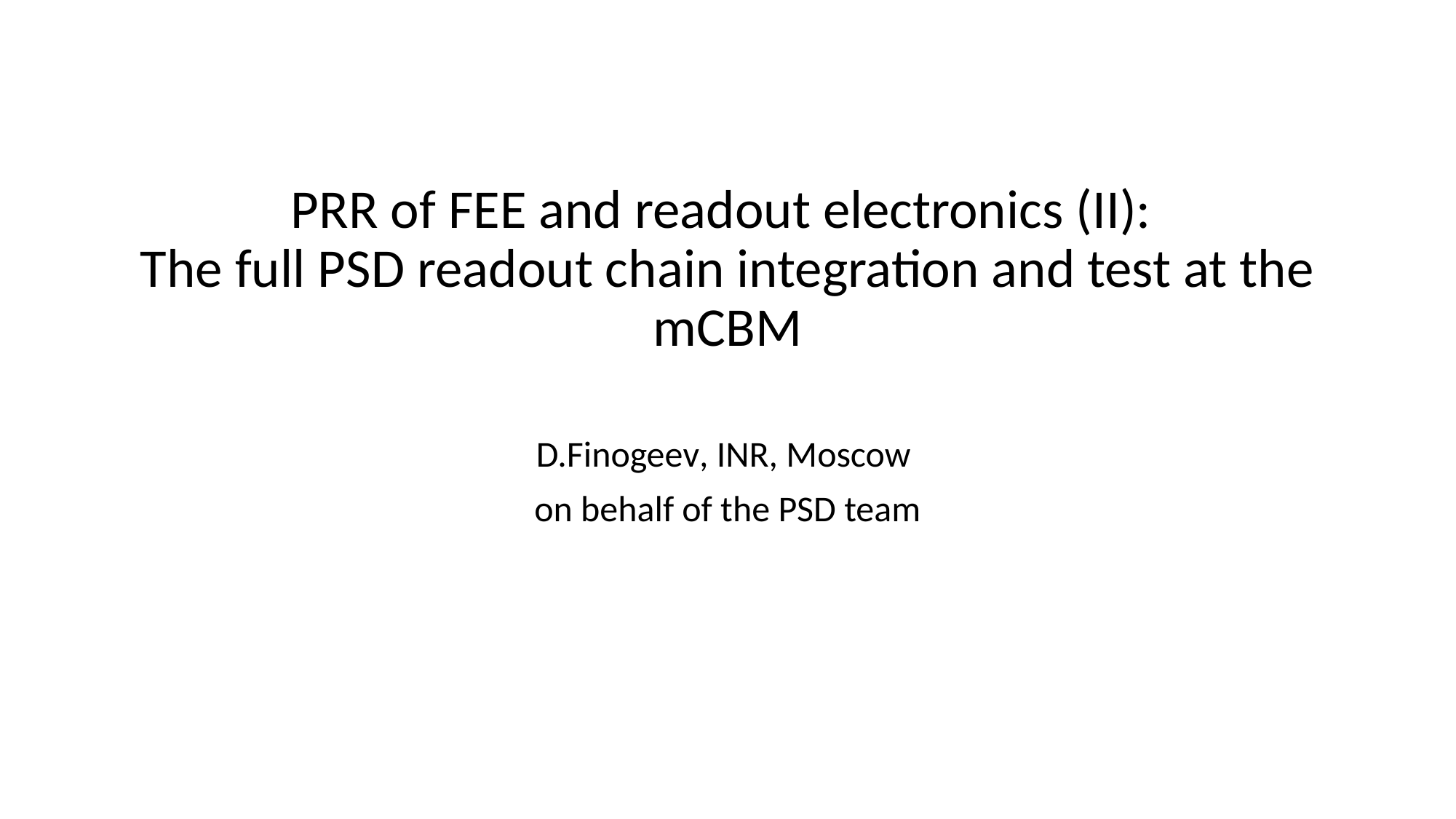

# PRR of FEE and readout electronics (II): The full PSD readout chain integration and test at the mCBM
D.Finogeev, INR, Moscow
on behalf of the PSD team